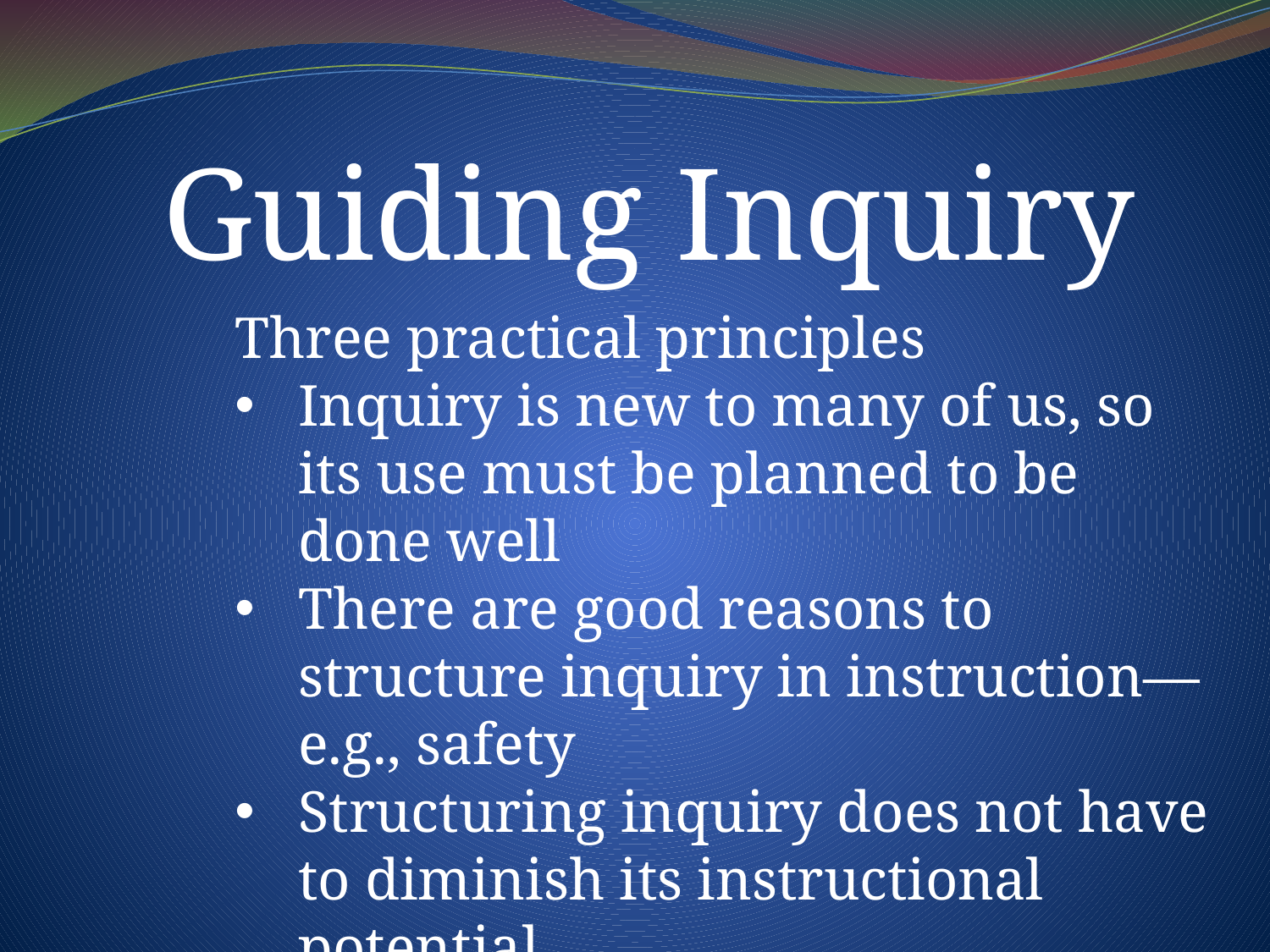

Guiding Inquiry
Three practical principles
Inquiry is new to many of us, so its use must be planned to be done well
There are good reasons to structure inquiry in instruction—e.g., safety
Structuring inquiry does not have to diminish its instructional potential